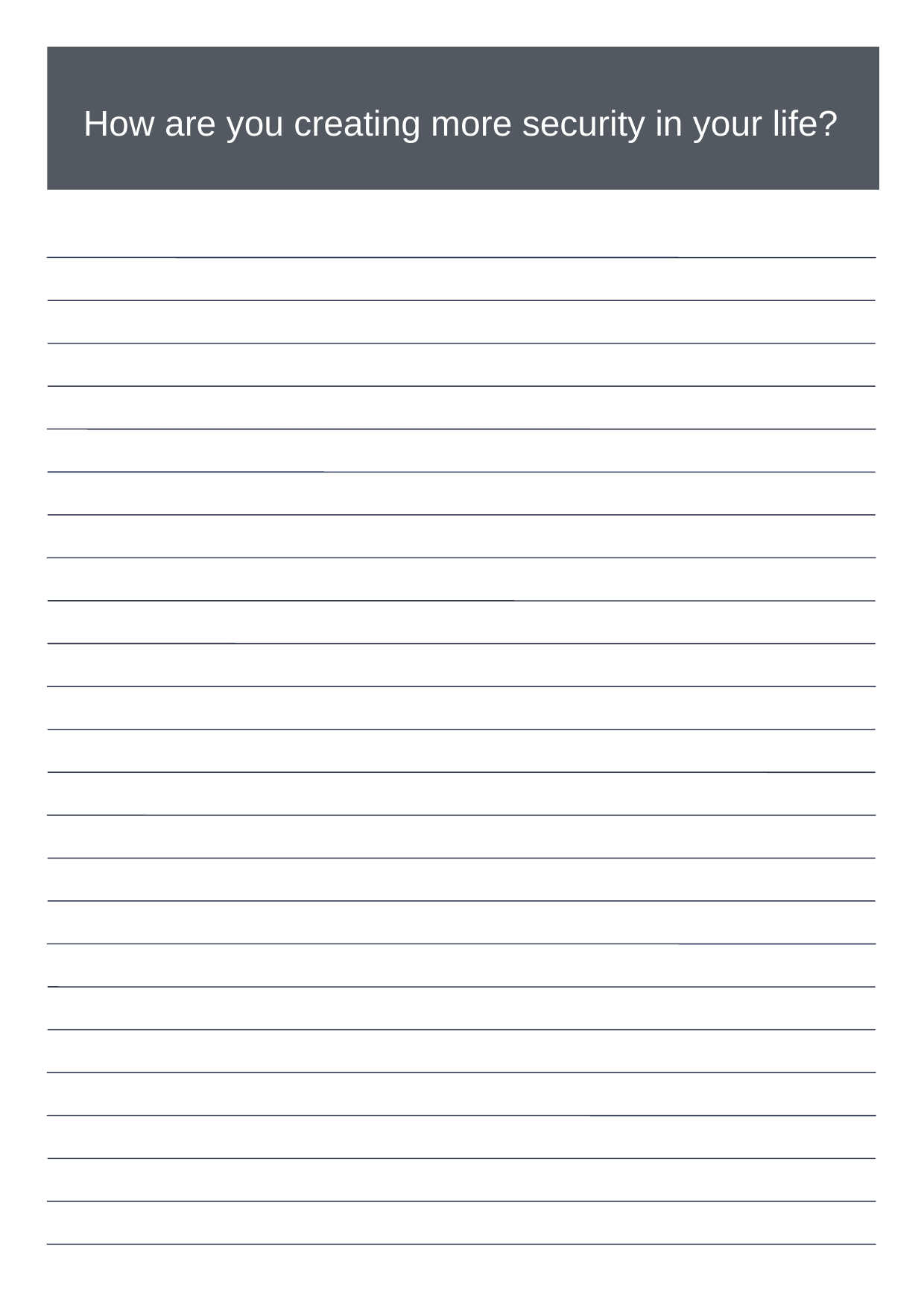

How are you creating more security in your life?